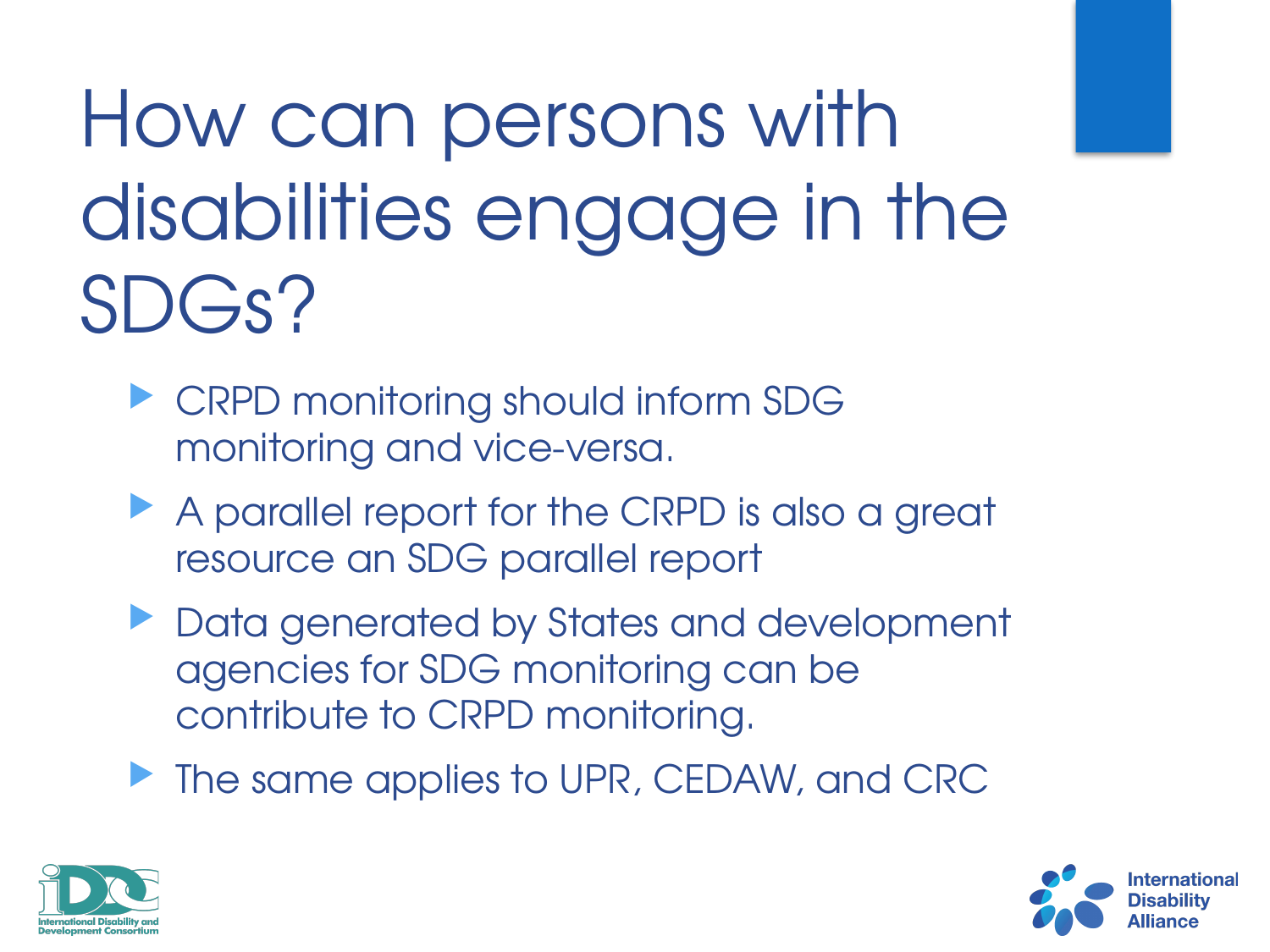

# How can persons with disabilities engage in the SDGs?
CRPD monitoring should inform SDG monitoring and vice-versa.
A parallel report for the CRPD is also a great resource an SDG parallel report
Data generated by States and development agencies for SDG monitoring can be contribute to CRPD monitoring.
The same applies to UPR, CEDAW, and CRC